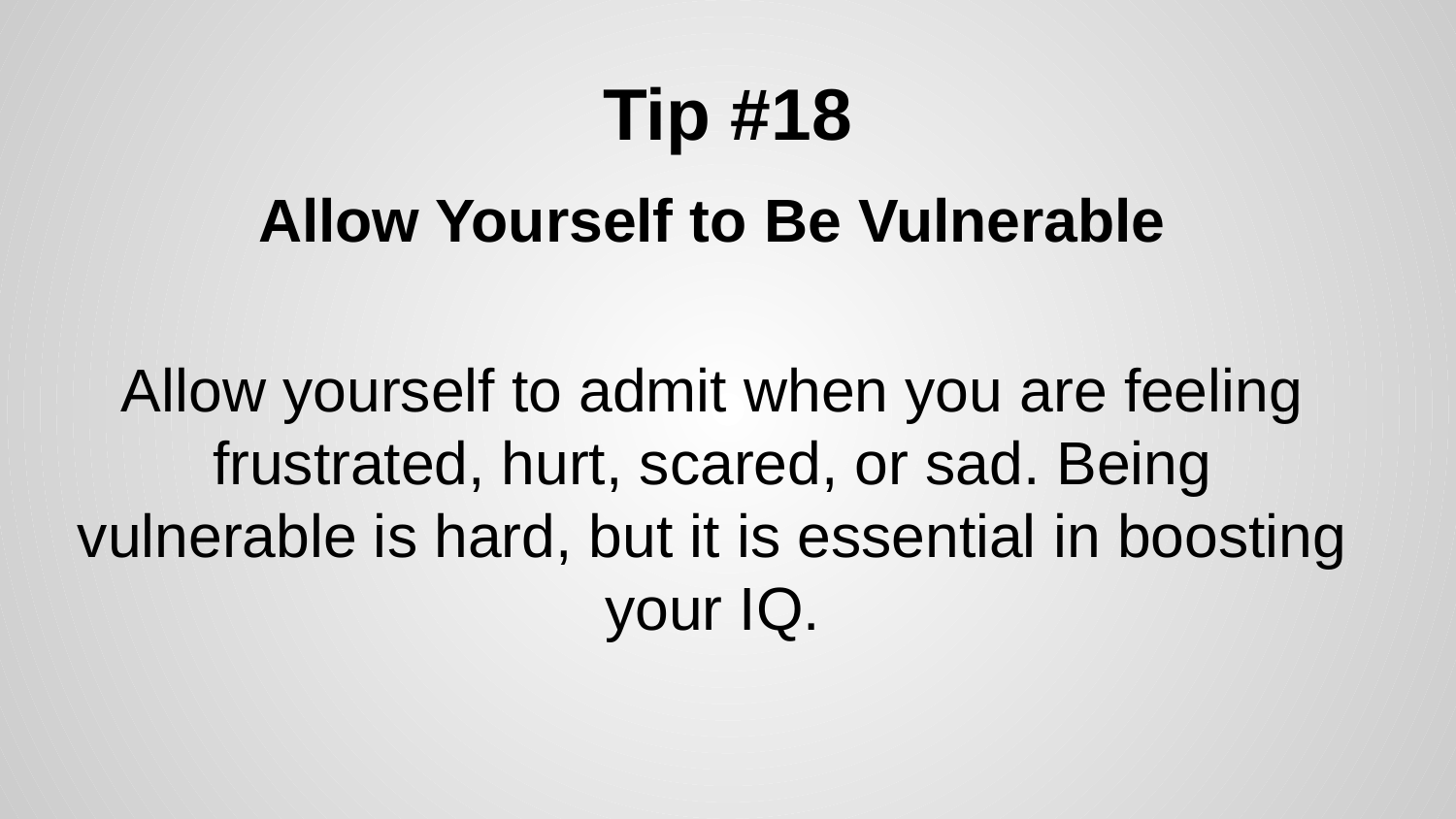

# Tip #18

Allow Yourself to Be Vulnerable

Allow yourself to admit when you are feeling frustrated, hurt, scared, or sad. Being vulnerable is hard, but it is essential in boosting your IQ.